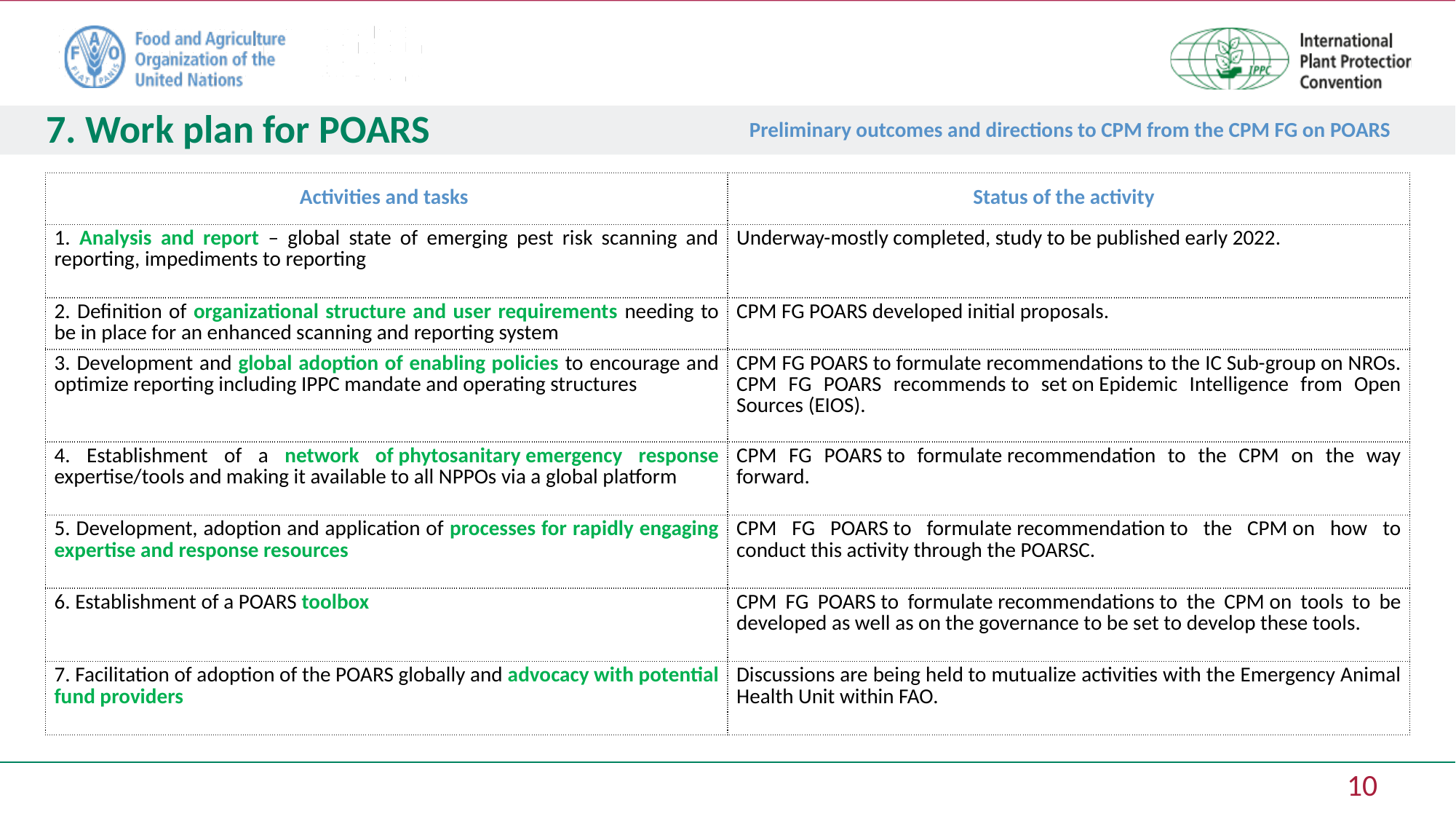

# 7. Work plan for POARS
| Activities and tasks | Status of the activity |
| --- | --- |
| 1. Analysis and report – global state of emerging pest risk scanning and reporting, impediments to reporting | Underway-mostly completed, study to be published early 2022. |
| 2. Definition of organizational structure and user requirements needing to be in place for an enhanced scanning and reporting system | CPM FG POARS developed initial proposals. |
| 3. Development and global adoption of enabling policies to encourage and optimize reporting including IPPC mandate and operating structures | CPM FG POARS to formulate recommendations to the IC Sub-group on NROs. CPM FG POARS recommends to set on Epidemic Intelligence from Open Sources (EIOS). |
| 4. Establishment of a network of phytosanitary emergency response expertise/tools and making it available to all NPPOs via a global platform | CPM FG POARS to formulate recommendation to the CPM on the way forward. |
| 5. Development, adoption and application of processes for rapidly engaging expertise and response resources | CPM FG POARS to formulate recommendation to the CPM on how to conduct this activity through the POARSC. |
| 6. Establishment of a POARS toolbox | CPM FG POARS to formulate recommendations to the CPM on tools to be developed as well as on the governance to be set to develop these tools. |
| 7. Facilitation of adoption of the POARS globally and advocacy with potential fund providers | Discussions are being held to mutualize activities with the Emergency Animal Health Unit within FAO. |